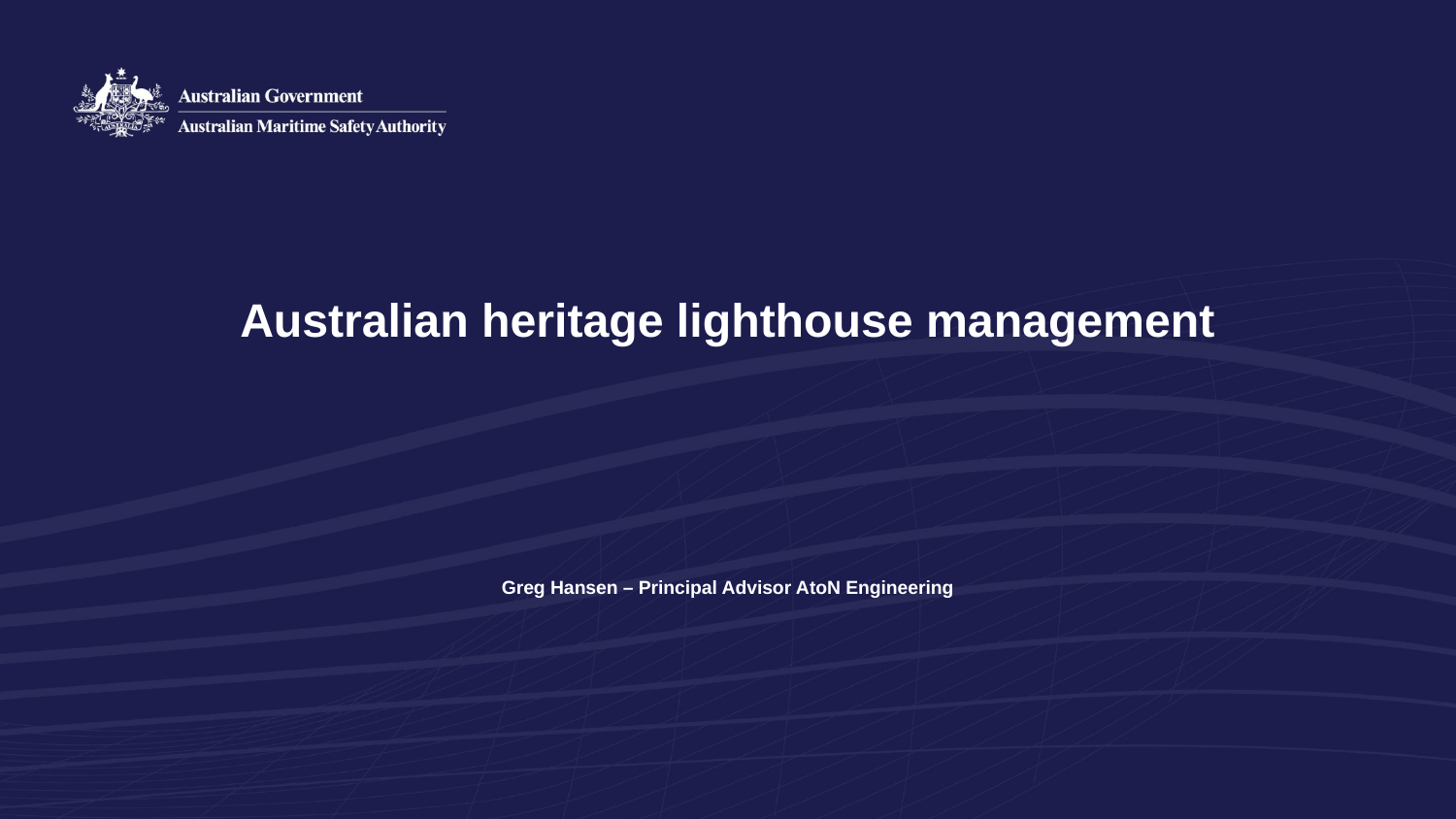

# Australian heritage lighthouse management Greg Hansen – Principal Advisor AtoN Engineering